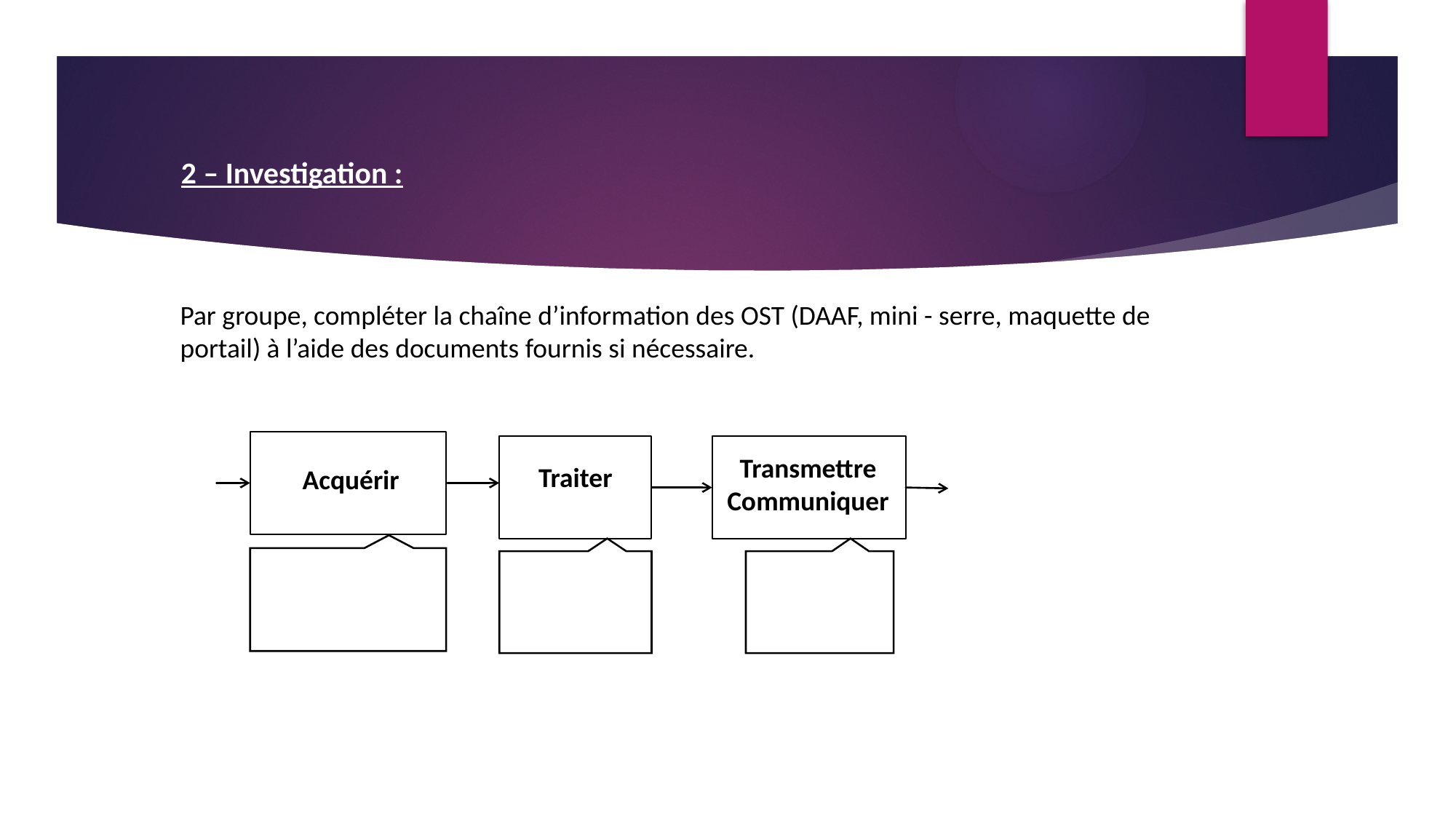

2 – Investigation :
Par groupe, compléter la chaîne d’information des OST (DAAF, mini - serre, maquette de portail) à l’aide des documents fournis si nécessaire.

Acquérir

Transmettre
Communiquer
Traiter